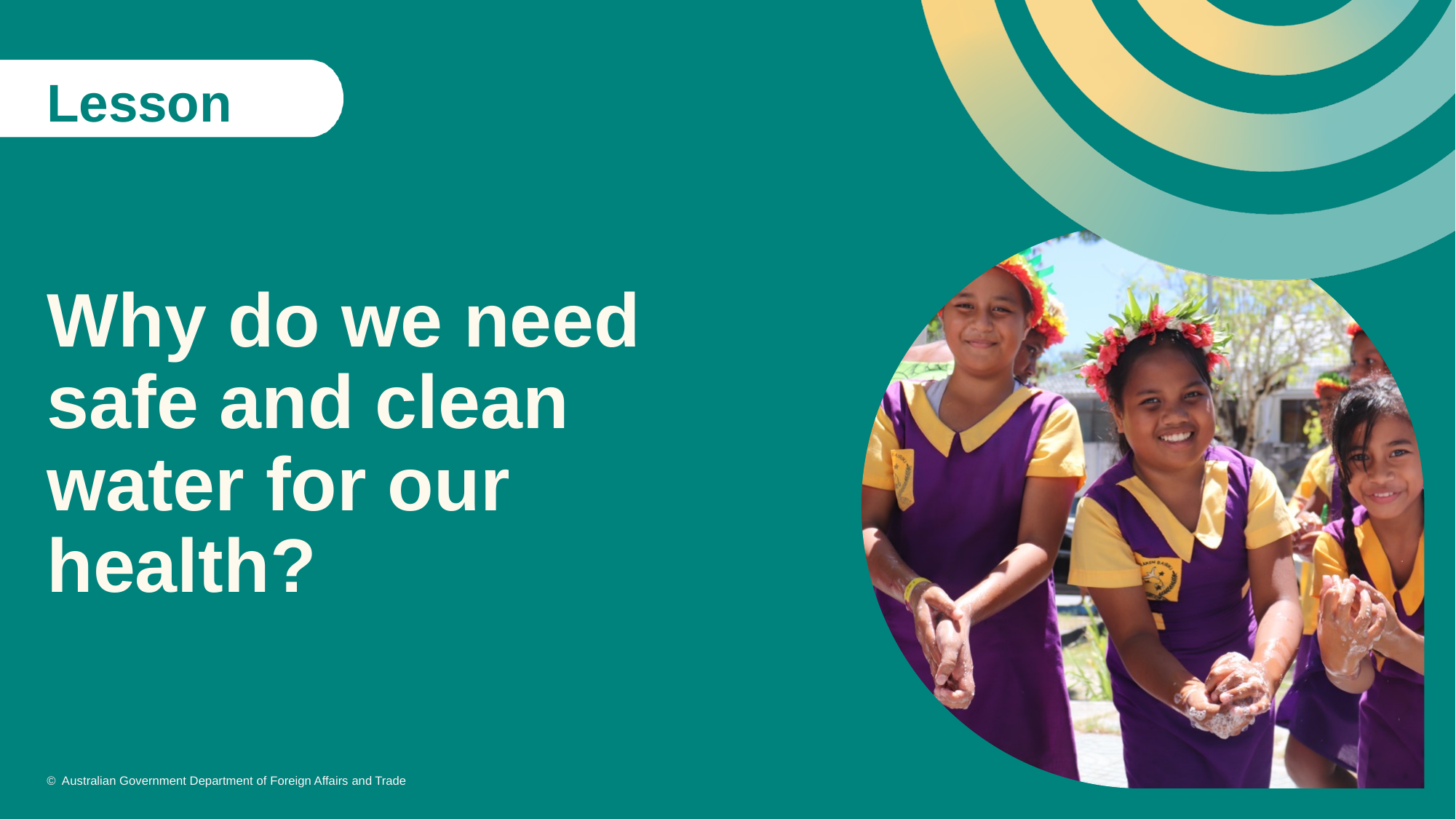

Lesson 2
# Why do we need safe and clean water for our health?